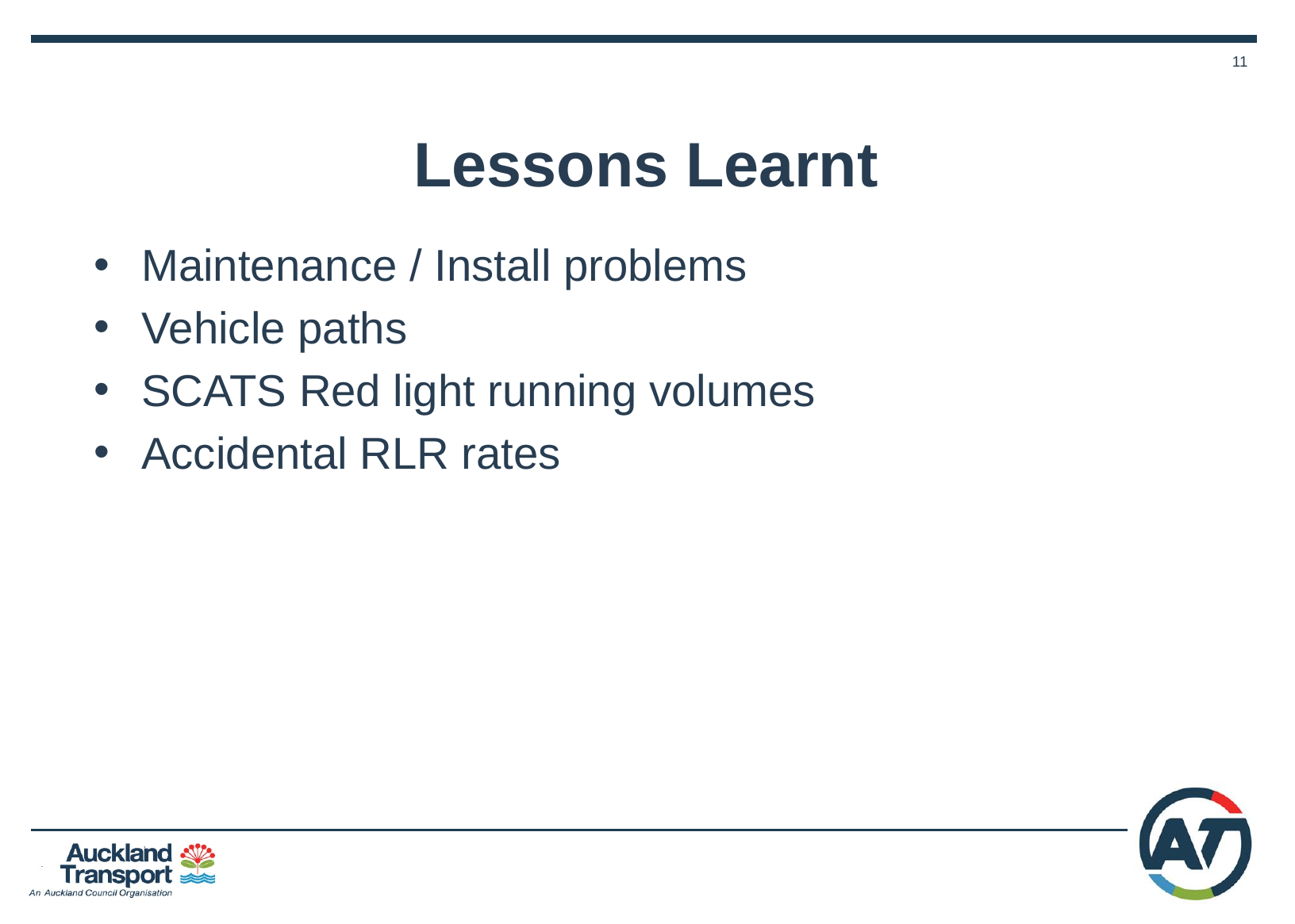

# Lessons Learnt
Maintenance / Install problems
Vehicle paths
SCATS Red light running volumes
Accidental RLR rates